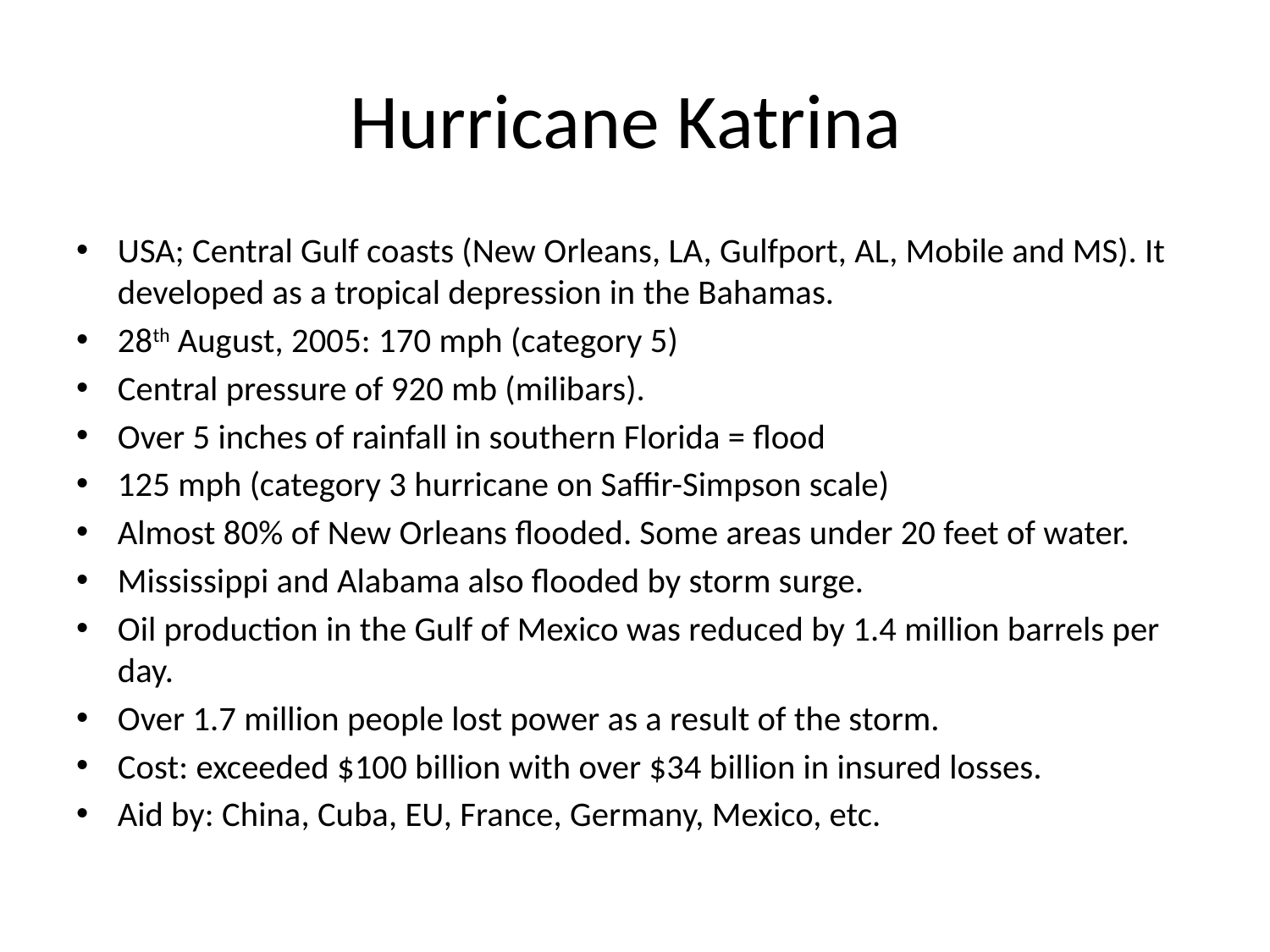

# Hurricane Katrina
USA; Central Gulf coasts (New Orleans, LA, Gulfport, AL, Mobile and MS). It developed as a tropical depression in the Bahamas.
28th August, 2005: 170 mph (category 5)
Central pressure of 920 mb (milibars).
Over 5 inches of rainfall in southern Florida = flood
125 mph (category 3 hurricane on Saffir-Simpson scale)
Almost 80% of New Orleans flooded. Some areas under 20 feet of water.
Mississippi and Alabama also flooded by storm surge.
Oil production in the Gulf of Mexico was reduced by 1.4 million barrels per day.
Over 1.7 million people lost power as a result of the storm.
Cost: exceeded $100 billion with over $34 billion in insured losses.
Aid by: China, Cuba, EU, France, Germany, Mexico, etc.